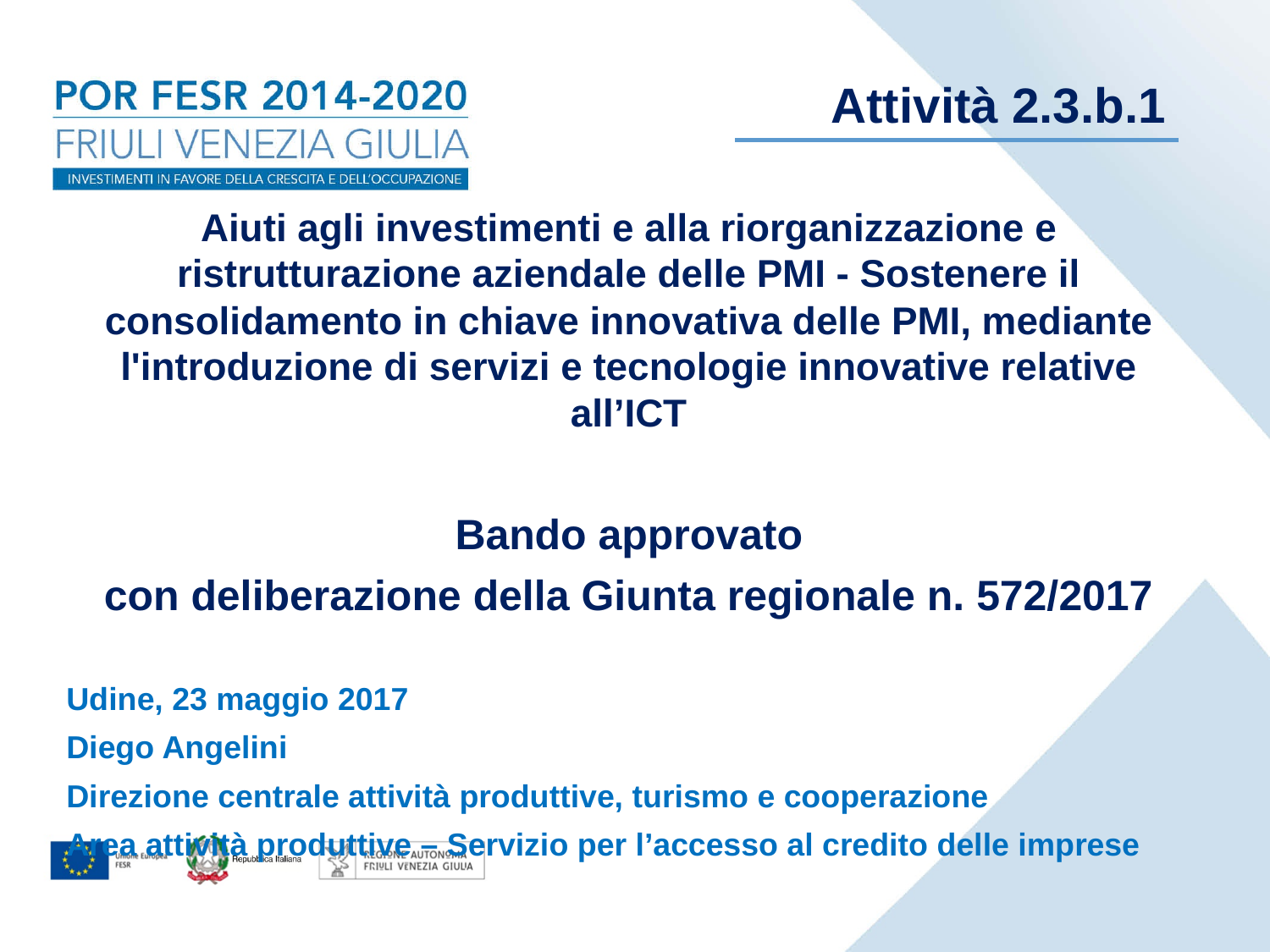

Attività 2.3.b.1
Aiuti agli investimenti e alla riorganizzazione e ristrutturazione aziendale delle PMI - Sostenere il consolidamento in chiave innovativa delle PMI, mediante l'introduzione di servizi e tecnologie innovative relative all’ICT

Bando approvato
con deliberazione della Giunta regionale n. 572/2017

Udine, 23 maggio 2017
Diego Angelini
Direzione centrale attività produttive, turismo e cooperazione
Area attività produttive – Servizio per l’accesso al credito delle imprese